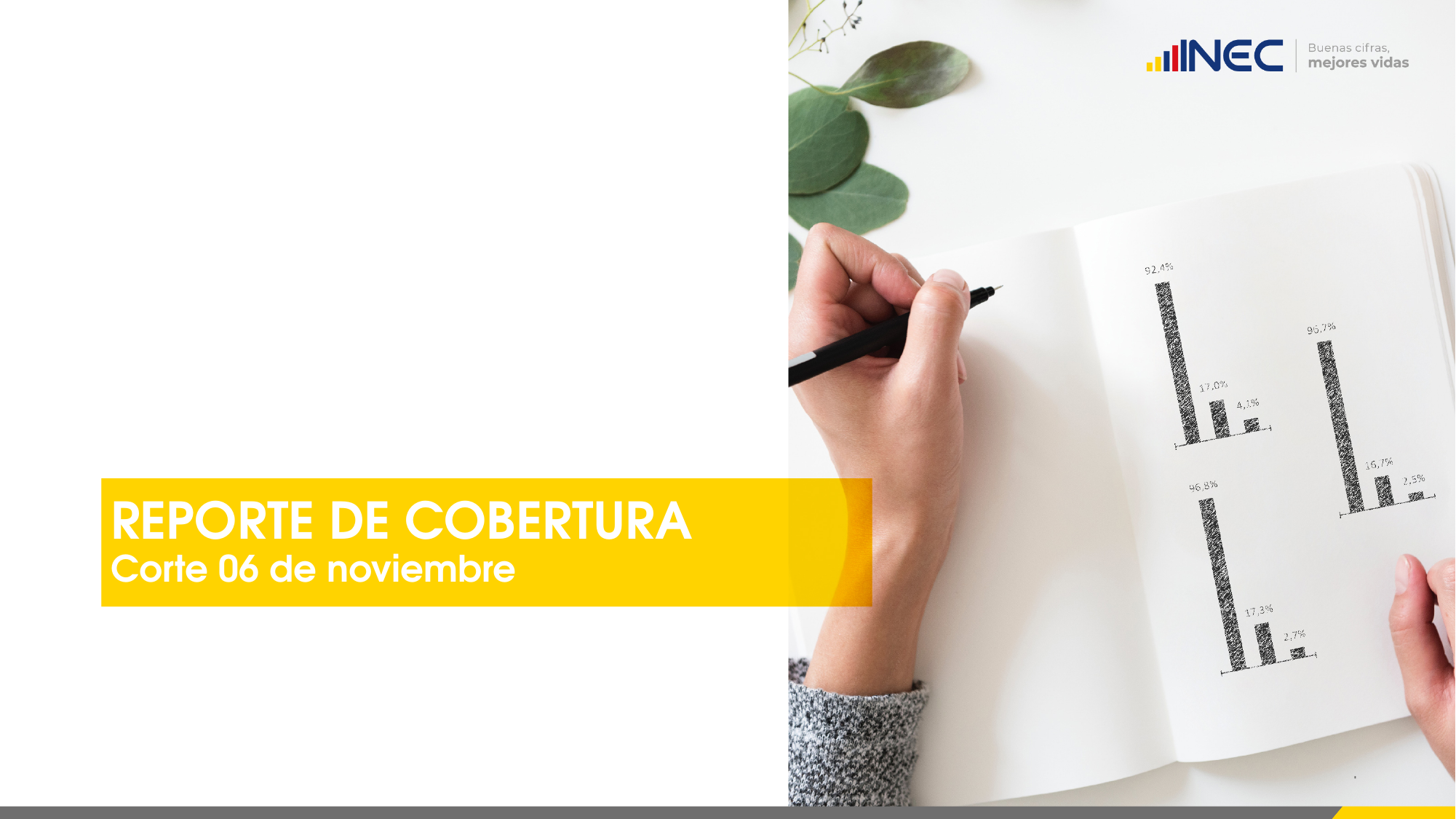

# REPORTE DE COBERTURA Corte 06 de noviembre